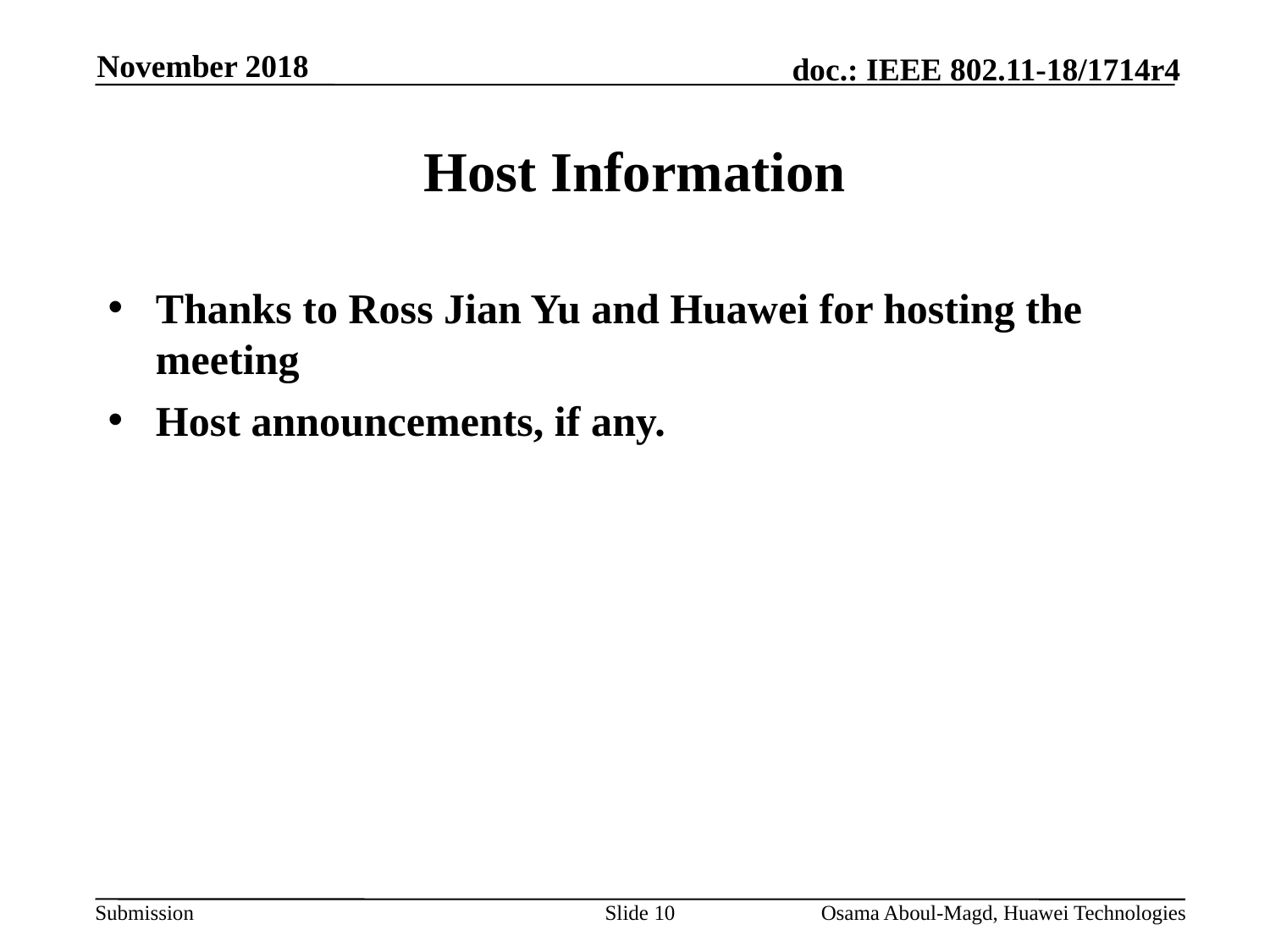

November 2018
# Host Information
Thanks to Ross Jian Yu and Huawei for hosting the meeting
Host announcements, if any.

Slide 10
Osama Aboul-Magd, Huawei Technologies